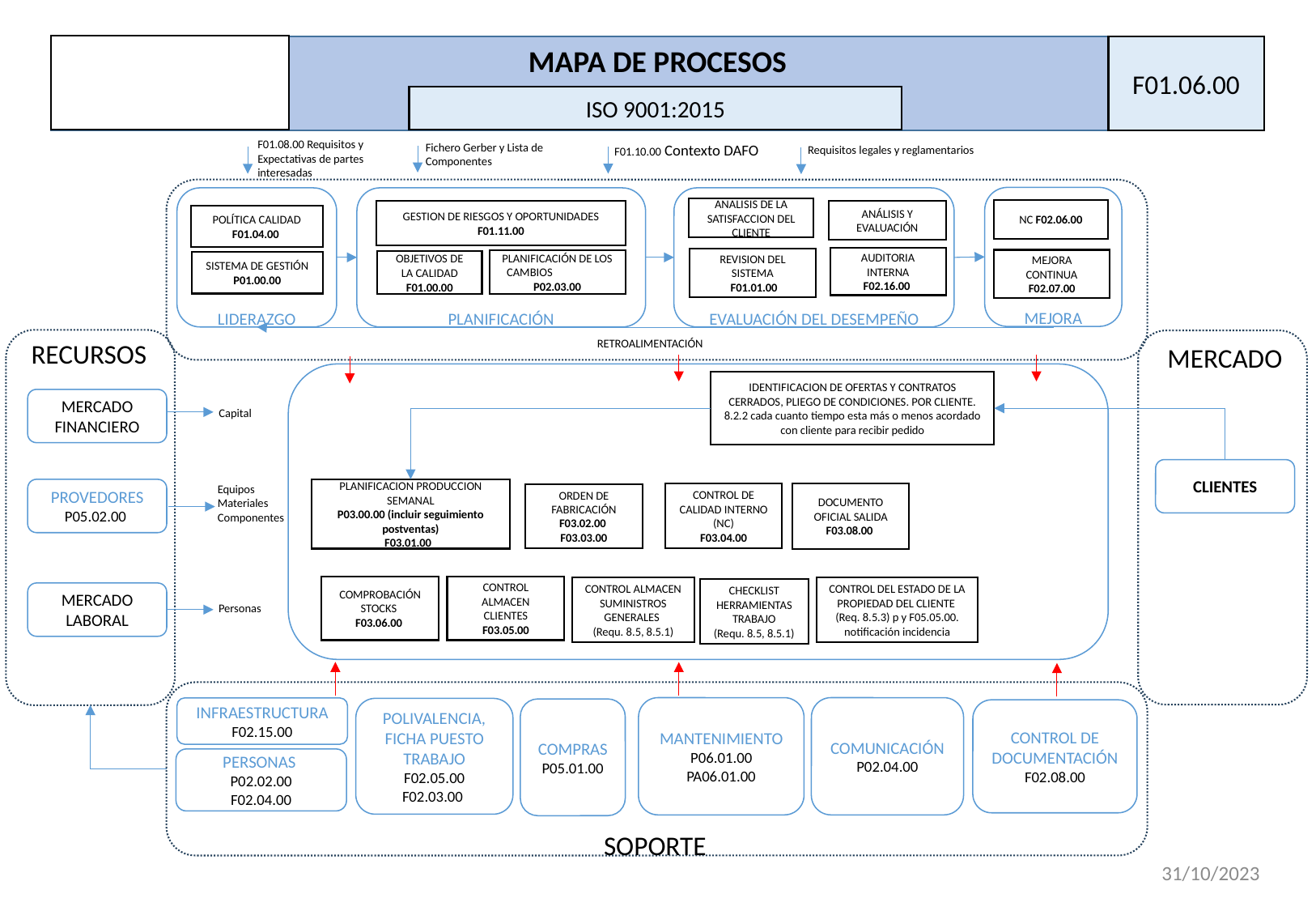

F01.06.00
MAPA DE PROCESOS

ISO 9001:2015
F01.08.00 Requisitos y Expectativas de partes interesadas
Fichero Gerber y Lista de Componentes
F01.10.00 Contexto DAFO
Requisitos legales y reglamentarios

MEJORA

EVALUACIÓN DEL DESEMPEÑO

LIDERAZGO

PLANIFICACIÓN
ANALISIS DE LA SATISFACCION DEL CLIENTE
NC F02.06.00
GESTION DE RIESGOS Y OPORTUNIDADES F01.11.00
ANÁLISIS Y EVALUACIÓN
POLÍTICA CALIDAD F01.04.00
AUDITORIA INTERNA
F02.16.00
REVISION DEL SISTEMA
 F01.01.00
MEJORA CONTINUA F02.07.00
PLANIFICACIÓN DE LOS CAMBIOS                      P02.03.00
OBJETIVOS DE LA CALIDAD F01.00.00
SISTEMA DE GESTIÓN P01.00.00

RETROALIMENTACIÓN

RECURSOS
MERCADO

IDENTIFICACION DE OFERTAS Y CONTRATOS CERRADOS, PLIEGO DE CONDICIONES. POR CLIENTE. 8.2.2 cada cuanto tiempo esta más o menos acordado con cliente para recibir pedido
MERCADO FINANCIERO
Capital
CLIENTES
Equipos
Materiales
Componentes
PROVEDORES P05.02.00
PLANIFICACION PRODUCCION SEMANAL
P03.00.00 (incluir seguimiento postventas)
F03.01.00
CONTROL DE CALIDAD INTERNO (NC)
F03.04.00
DOCUMENTO OFICIAL SALIDA
F03.08.00
ORDEN DE FABRICACIÓN F03.02.00
F03.03.00
COMPROBACIÓN STOCKS
F03.06.00
CONTROL ALMACEN CLIENTES F03.05.00

CONTROL DEL ESTADO DE LA PROPIEDAD DEL CLIENTE
(Req. 8.5.3) p y F05.05.00. notificación incidencia

CONTROL ALMACEN SUMINISTROS GENERALES
(Requ. 8.5, 8.5.1)

CHECKLIST HERRAMIENTAS TRABAJO
(Requ. 8.5, 8.5.1)

MERCADO LABORAL
Personas

MANTENIMIENTO P06.01.00
PA06.01.00
COMUNICACIÓN P02.04.00
INFRAESTRUCTURA F02.15.00
POLIVALENCIA, FICHA PUESTO TRABAJO F02.05.00
F02.03.00
COMPRAS P05.01.00
CONTROL DE DOCUMENTACIÓN F02.08.00

PERSONAS
P02.02.00
F02.04.00

SOPORTE
31/10/2023